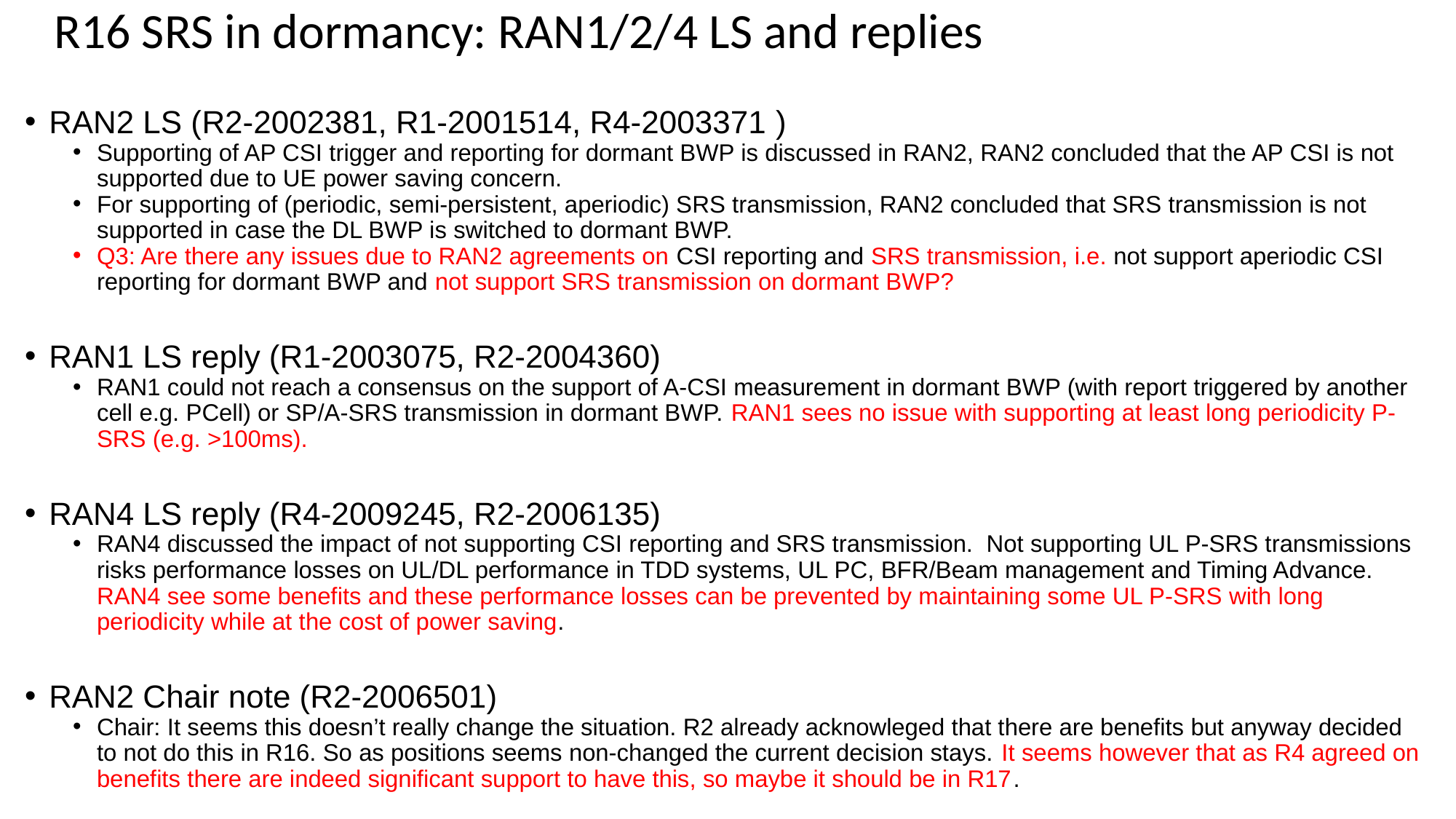

# R16 SRS in dormancy: RAN1/2/4 LS and replies
RAN2 LS (R2-2002381, R1-2001514, R4-2003371 )
Supporting of AP CSI trigger and reporting for dormant BWP is discussed in RAN2, RAN2 concluded that the AP CSI is not supported due to UE power saving concern.
For supporting of (periodic, semi-persistent, aperiodic) SRS transmission, RAN2 concluded that SRS transmission is not supported in case the DL BWP is switched to dormant BWP.
Q3: Are there any issues due to RAN2 agreements on CSI reporting and SRS transmission, i.e. not support aperiodic CSI reporting for dormant BWP and not support SRS transmission on dormant BWP?

RAN1 LS reply (R1-2003075, R2-2004360)
RAN1 could not reach a consensus on the support of A-CSI measurement in dormant BWP (with report triggered by another cell e.g. PCell) or SP/A-SRS transmission in dormant BWP. RAN1 sees no issue with supporting at least long periodicity P-SRS (e.g. >100ms).

RAN4 LS reply (R4-2009245, R2-2006135)
RAN4 discussed the impact of not supporting CSI reporting and SRS transmission.  Not supporting UL P-SRS transmissions risks performance losses on UL/DL performance in TDD systems, UL PC, BFR/Beam management and Timing Advance. RAN4 see some benefits and these performance losses can be prevented by maintaining some UL P-SRS with long periodicity while at the cost of power saving.

RAN2 Chair note (R2-2006501)
Chair: It seems this doesn’t really change the situation. R2 already acknowleged that there are benefits but anyway decided to not do this in R16. So as positions seems non-changed the current decision stays. It seems however that as R4 agreed on benefits there are indeed significant support to have this, so maybe it should be in R17.